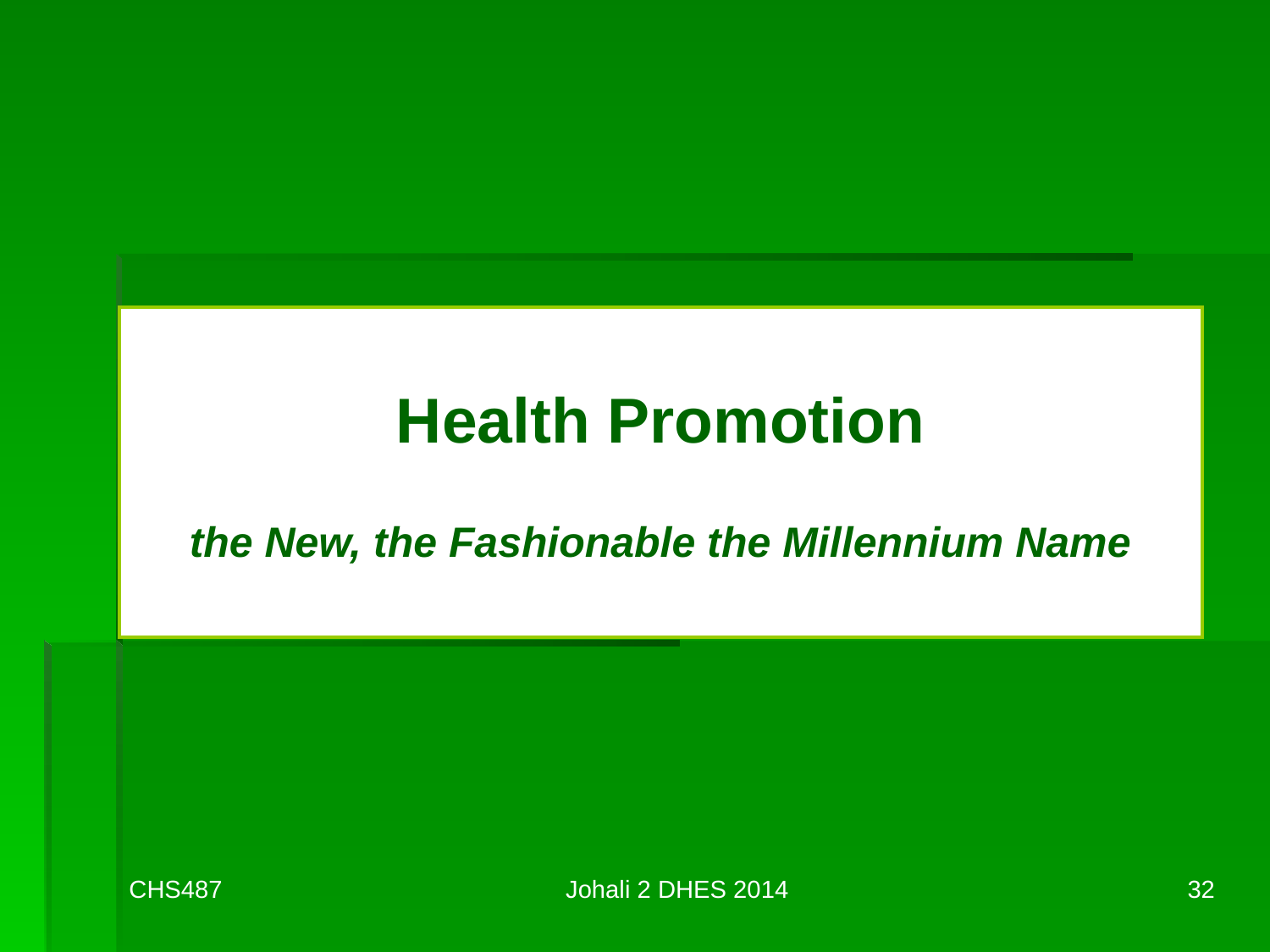

# Health Promotion the New, the Fashionable the Millennium Name
CHS487
Johali 2 DHES 2014
32